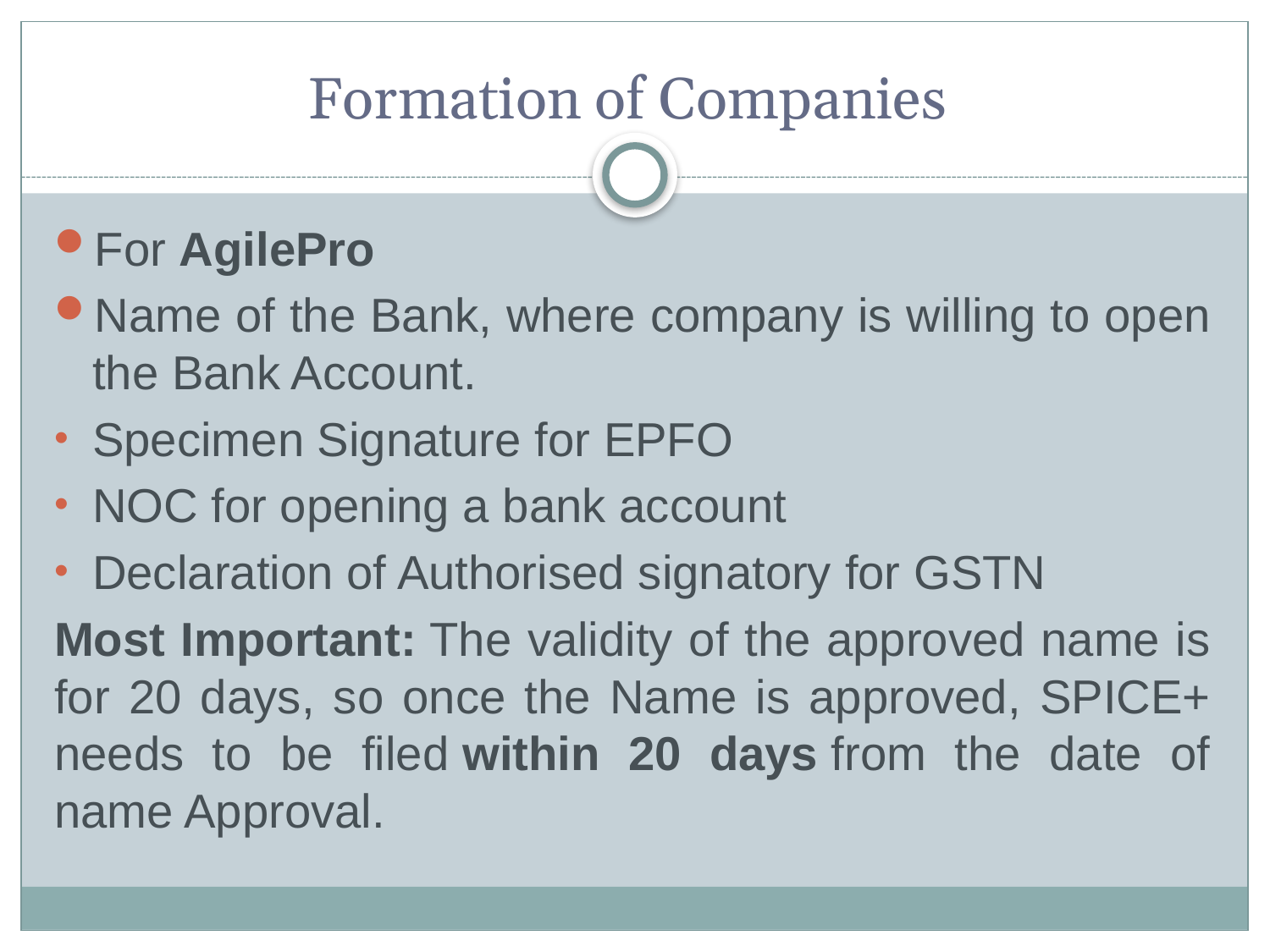

# Formation of Companies
For AgilePro
Name of the Bank, where company is willing to open the Bank Account.
Specimen Signature for EPFO
NOC for opening a bank account
Declaration of Authorised signatory for GSTN
Most Important: The validity of the approved name is for 20 days, so once the Name is approved, SPICE+ needs to be filed within 20 days from the date of name Approval.